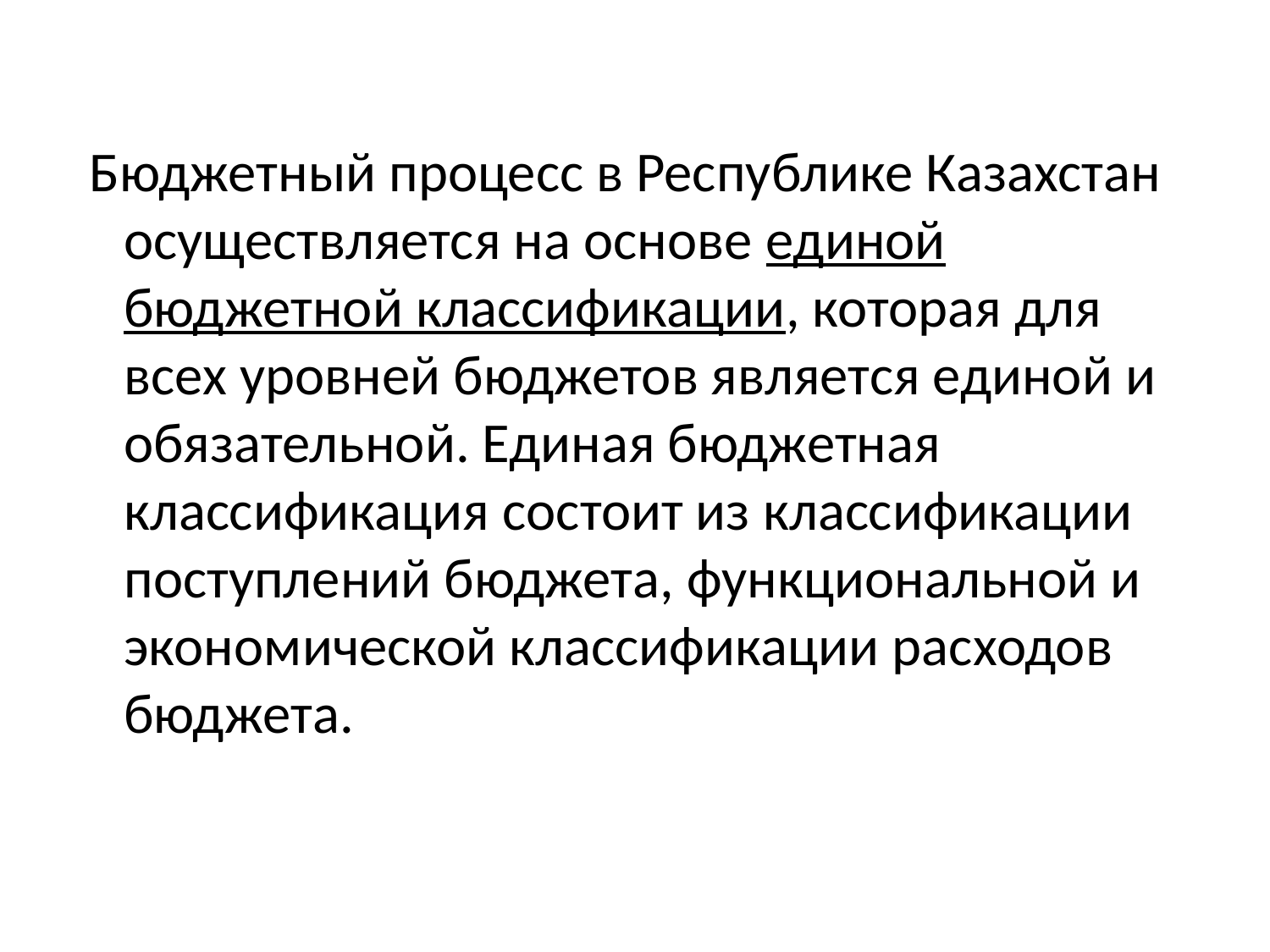

Бюджетный процесс в Республике Казахстан осуществляется на основе единой бюджетной классификации, которая для всех уровней бюджетов является единой и обязательной. Единая бюджетная классификация состоит из классификации поступлений бюджета, функциональной и экономической классификации рас­ходов бюджета.